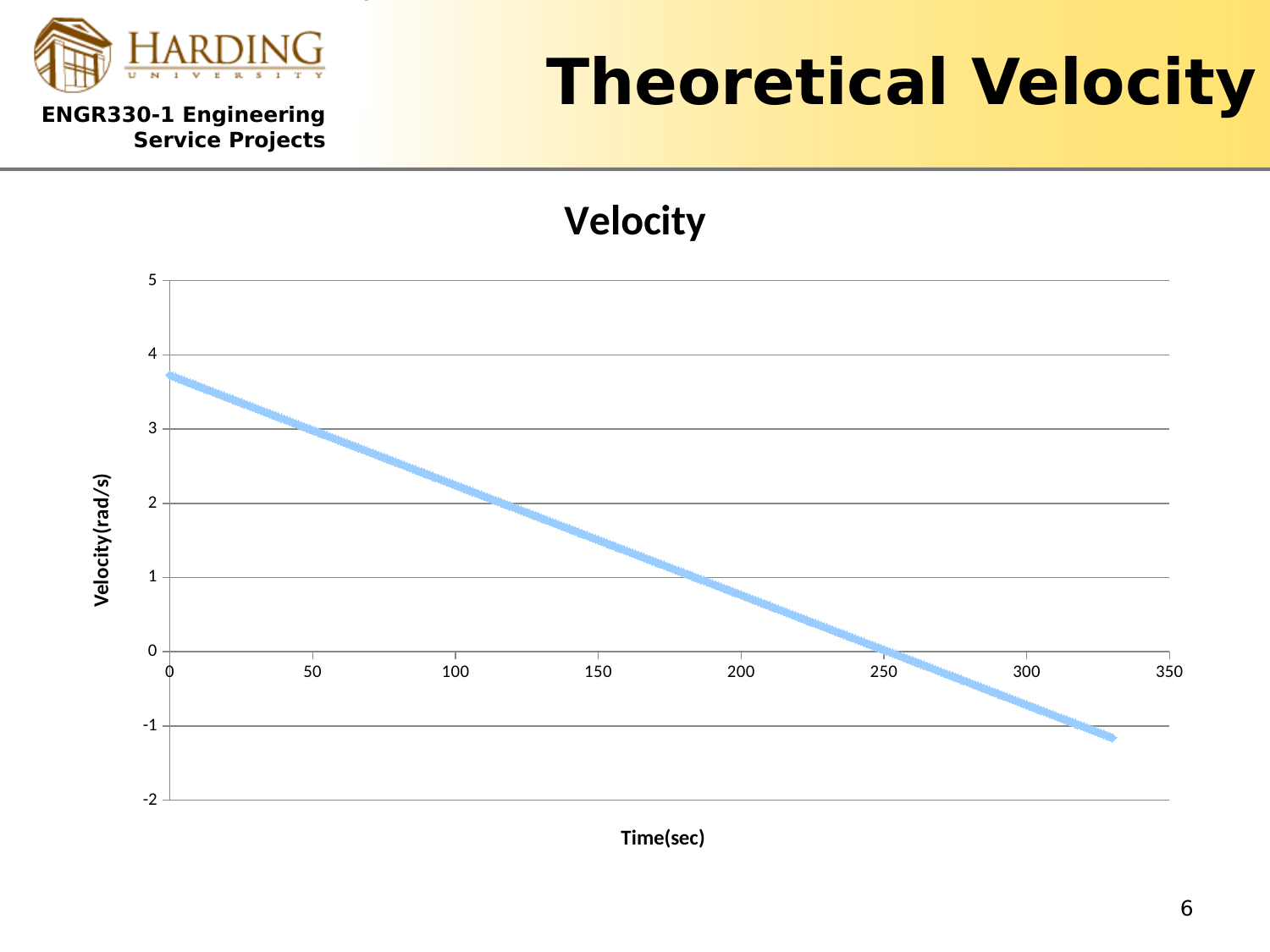

# Theoretical Velocity

### Chart: Velocity

| Category |  |
|---|---|
6